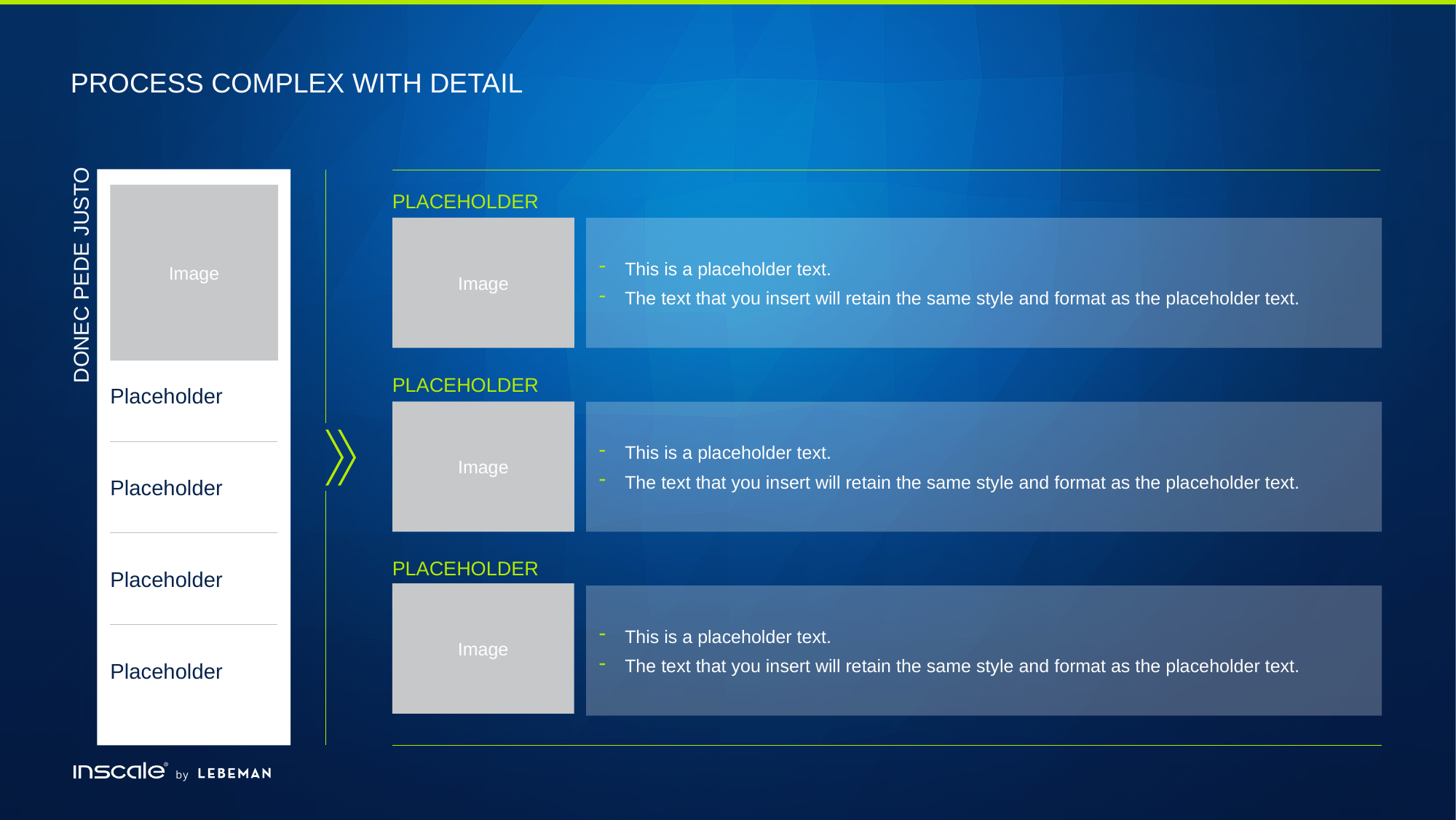

# Process complex with detail

DONEC PEDE JUSTO
Image
Placeholder
Placeholder
Placeholder
Placeholder
Placeholder
Image
This is a placeholder text.
The text that you insert will retain the same style and format as the placeholder text.
Placeholder
Image
This is a placeholder text.
The text that you insert will retain the same style and format as the placeholder text.
Placeholder
Image
This is a placeholder text.
The text that you insert will retain the same style and format as the placeholder text.